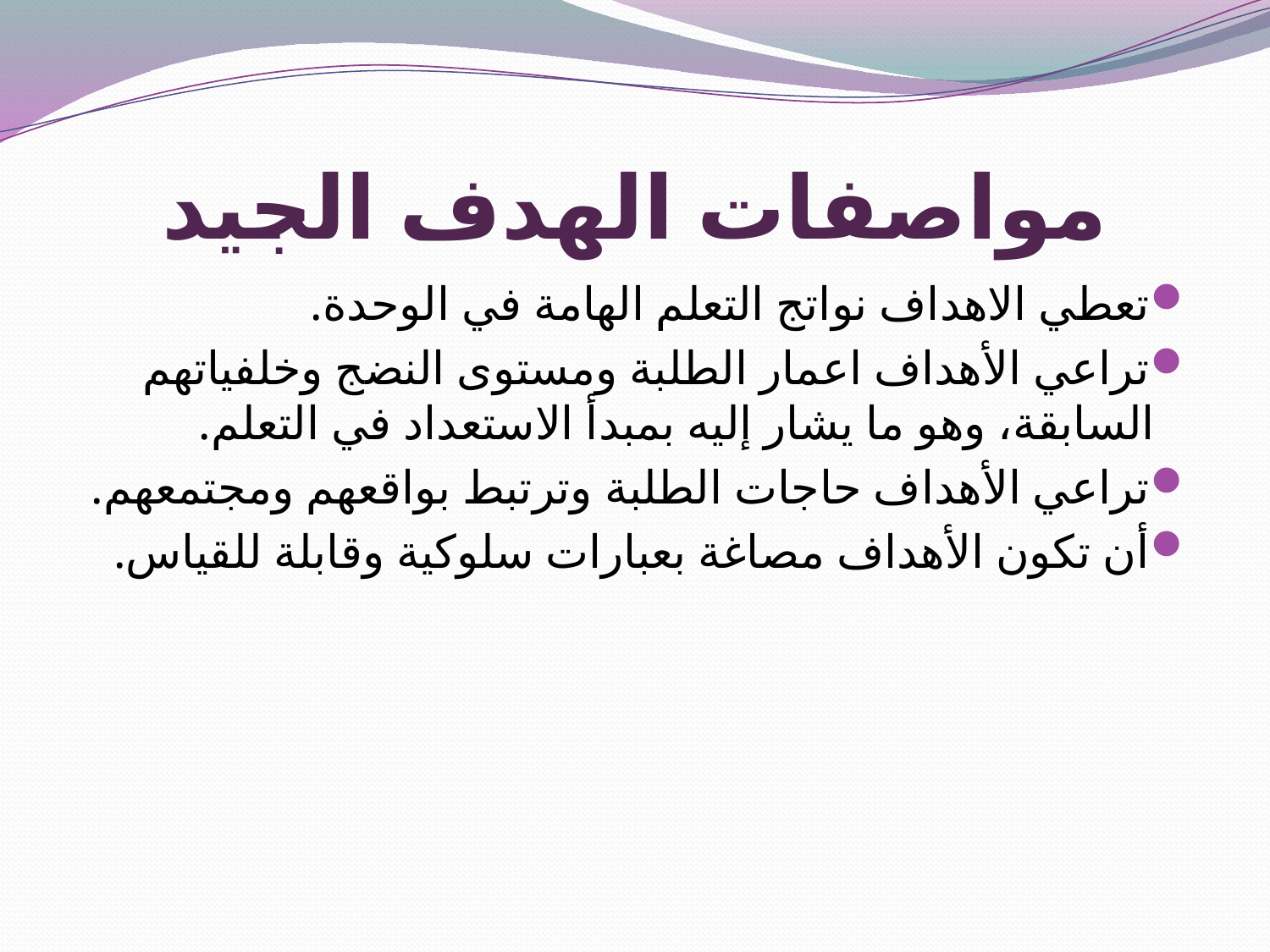

# مواصفات الهدف الجيد
تعطي الاهداف نواتج التعلم الهامة في الوحدة.
تراعي الأهداف اعمار الطلبة ومستوى النضج وخلفياتهم السابقة، وهو ما يشار إليه بمبدأ الاستعداد في التعلم.
تراعي الأهداف حاجات الطلبة وترتبط بواقعهم ومجتمعهم.
أن تكون الأهداف مصاغة بعبارات سلوكية وقابلة للقياس.